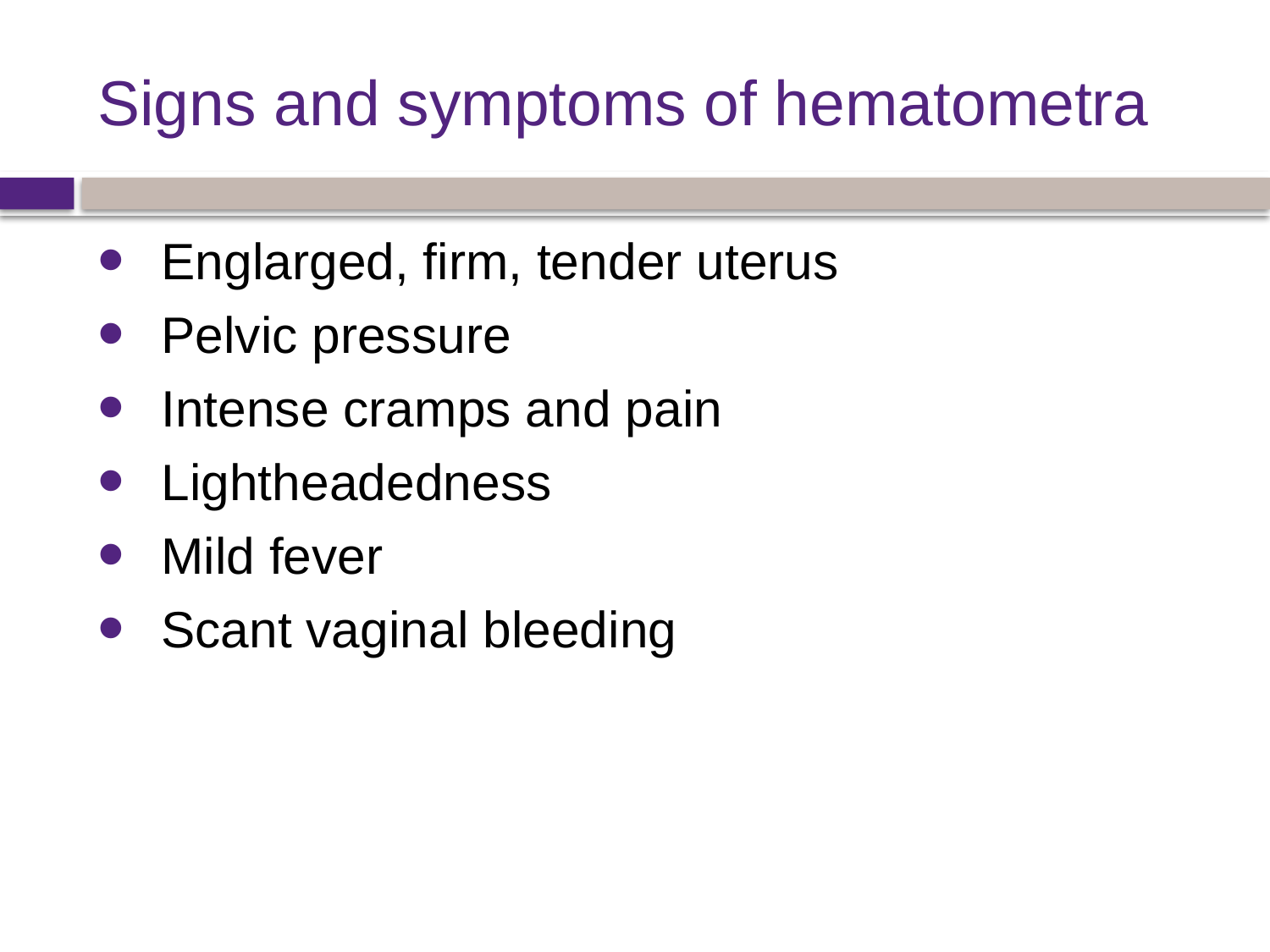

# Signs and symptoms of hematometra
Englarged, firm, tender uterus
Pelvic pressure
Intense cramps and pain
Lightheadedness
Mild fever
Scant vaginal bleeding